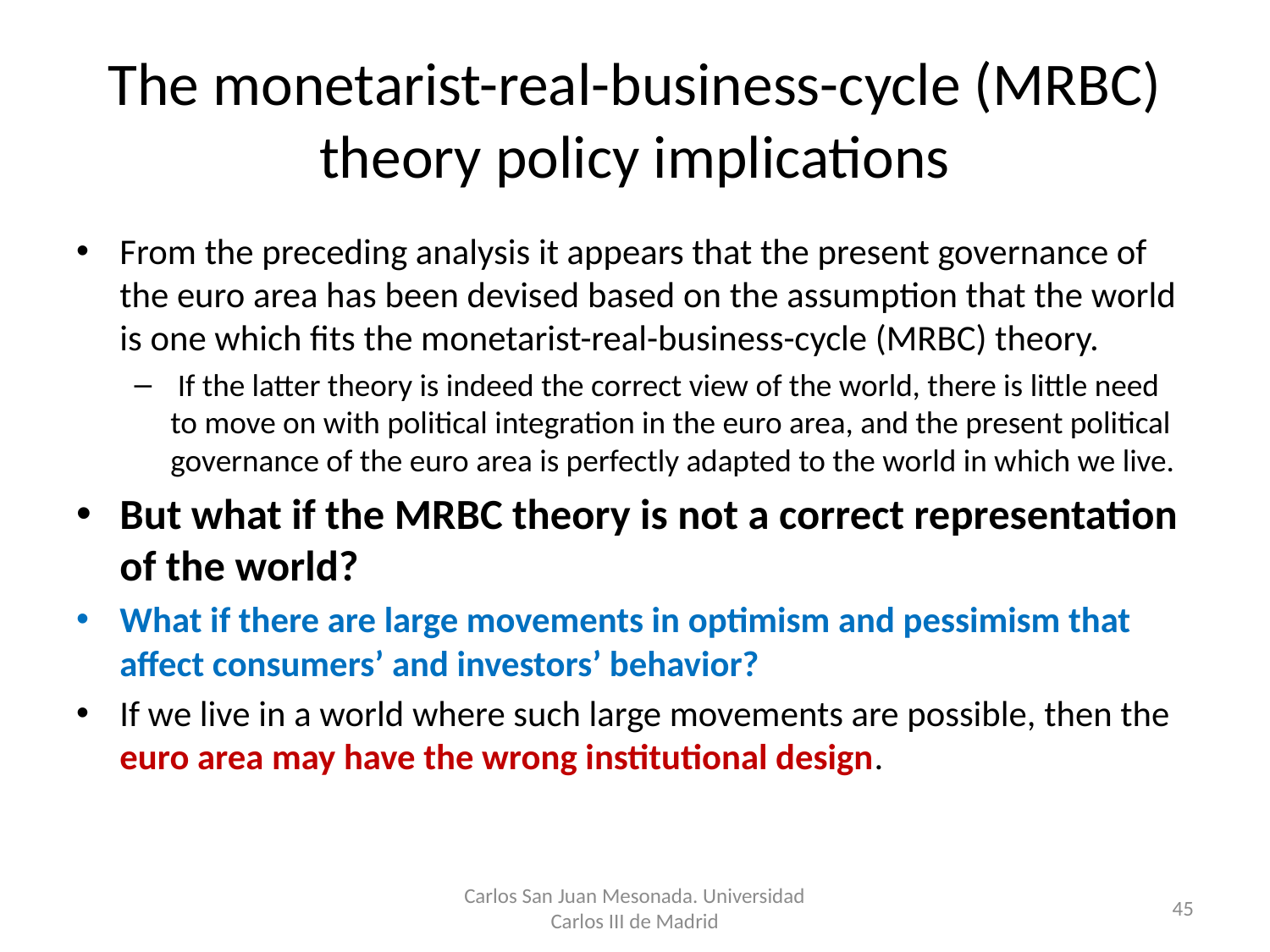

# The monetarist-real-business-cycle (MRBC) theory policy implications
From the preceding analysis it appears that the present governance of the euro area has been devised based on the assumption that the world is one which fits the monetarist-real-business-cycle (MRBC) theory.
 If the latter theory is indeed the correct view of the world, there is little need to move on with political integration in the euro area, and the present political governance of the euro area is perfectly adapted to the world in which we live.
But what if the MRBC theory is not a correct representation of the world?
What if there are large movements in optimism and pessimism that affect consumers’ and investors’ behavior?
If we live in a world where such large movements are possible, then the euro area may have the wrong institutional design.
Carlos San Juan Mesonada. Universidad Carlos III de Madrid
45